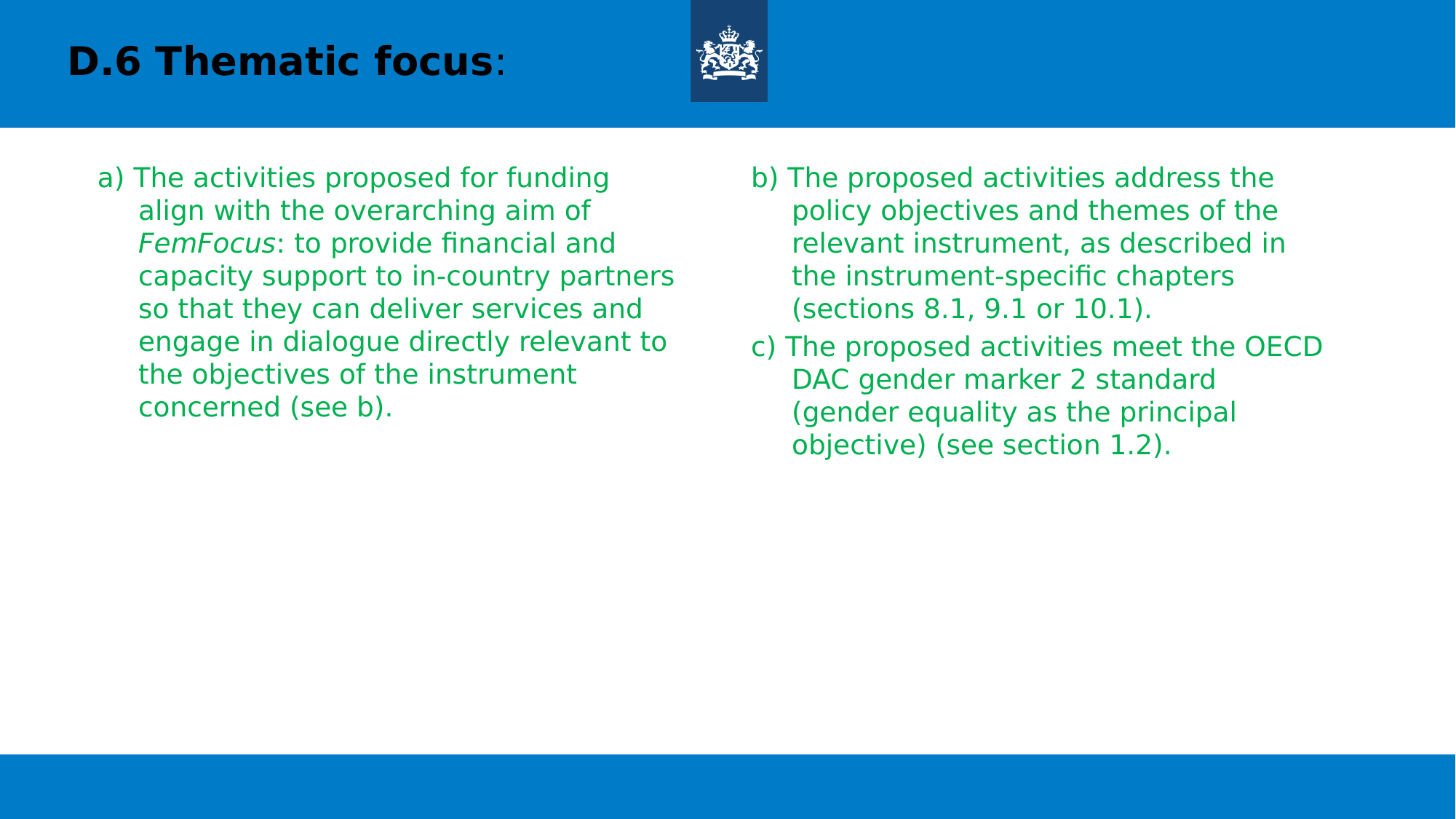

# D.6 Thematic focus:
a) The activities proposed for funding align with the overarching aim of FemFocus: to provide financial and capacity support to in-country partners so that they can deliver services and engage in dialogue directly relevant to the objectives of the instrument concerned (see b).
b) The proposed activities address the policy objectives and themes of the relevant instrument, as described in the instrument-specific chapters (sections 8.1, 9.1 or 10.1).
c) The proposed activities meet the OECD DAC gender marker 2 standard (gender equality as the principal objective) (see section 1.2).